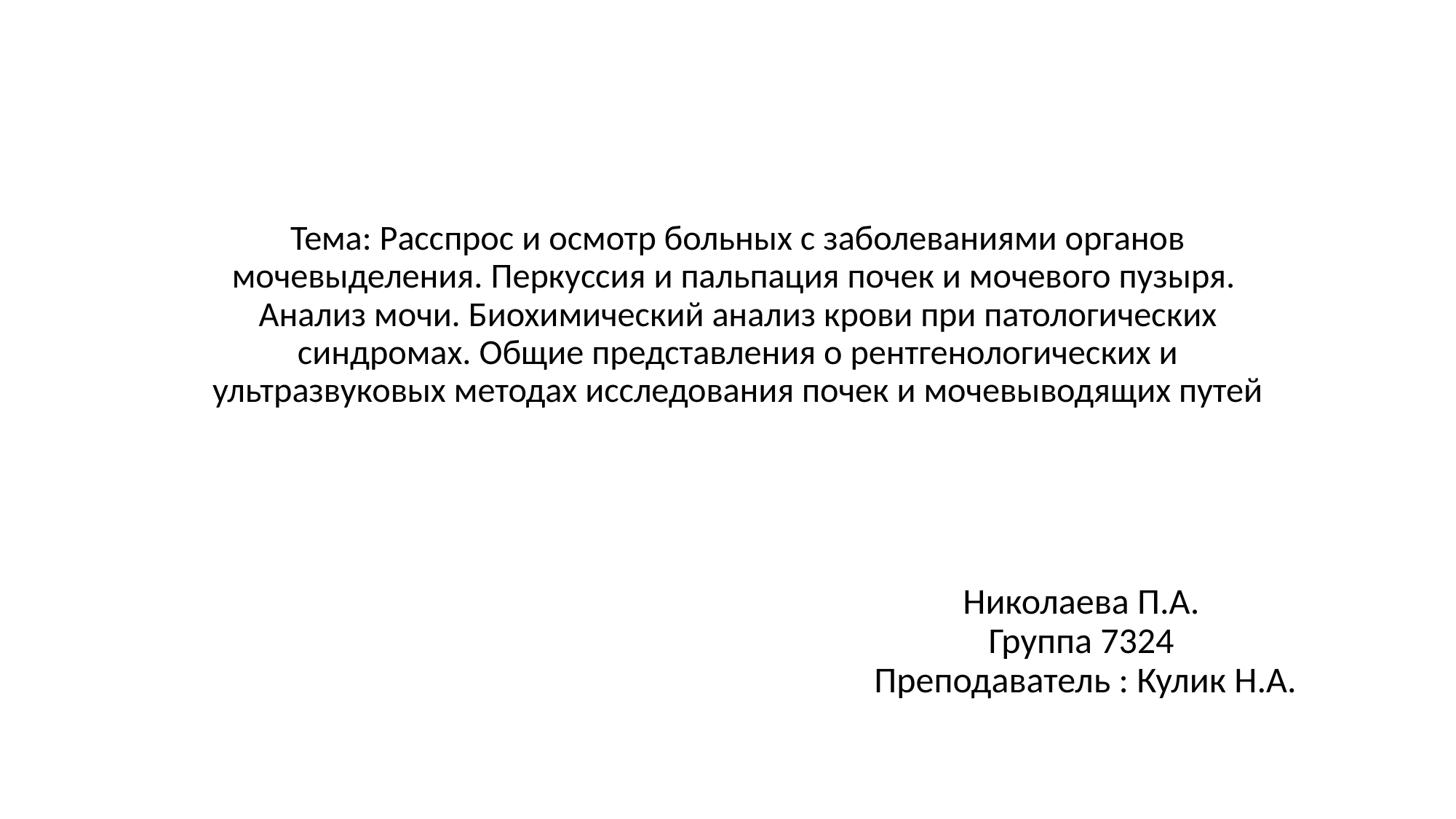

# Тема: Расспрос и осмотр больных с заболеваниями органов мочевыделения. Перкуссия и пальпация почек и мочевого пузыря. Анализ мочи. Биохимический анализ крови при патологических синдромах. Общие представления о рентгенологических и ультразвуковых методах исследования почек и мочевыводящих путей
Николаева П.А.
Группа 7324
Преподаватель : Кулик Н.А.